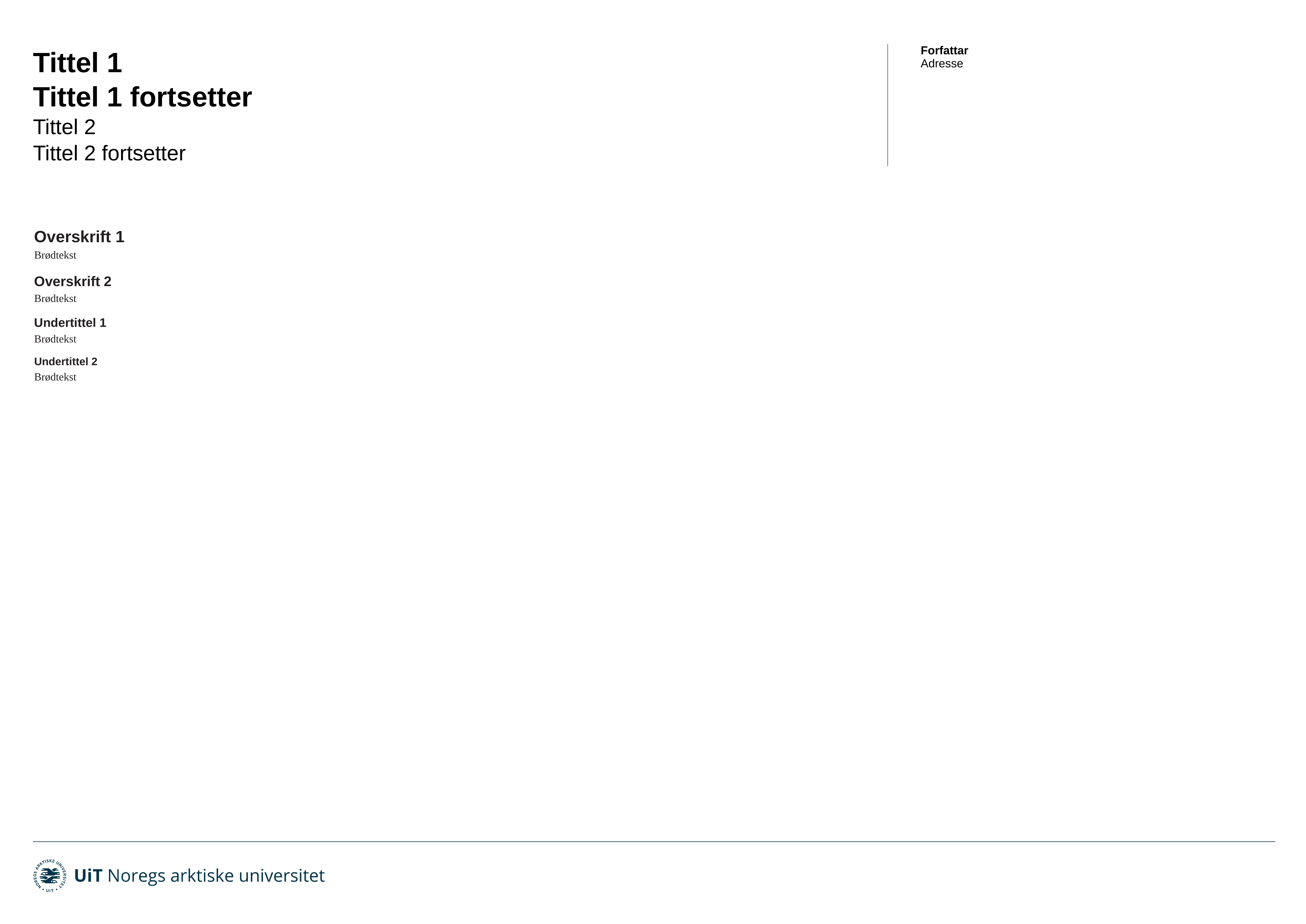

|  |  |  |  |
| --- | --- | --- | --- |
| Tittel 1 Tittel 1 fortsetter Tittel 2 Tittel 2 fortsetter |  | Forfattar Adresse |  |
|  |  |  |  |
|  |  |  |  |
Overskrift 1
Brødtekst
Overskrift 2
Brødtekst
Undertittel 1
Brødtekst
Undertittel 2
Brødtekst